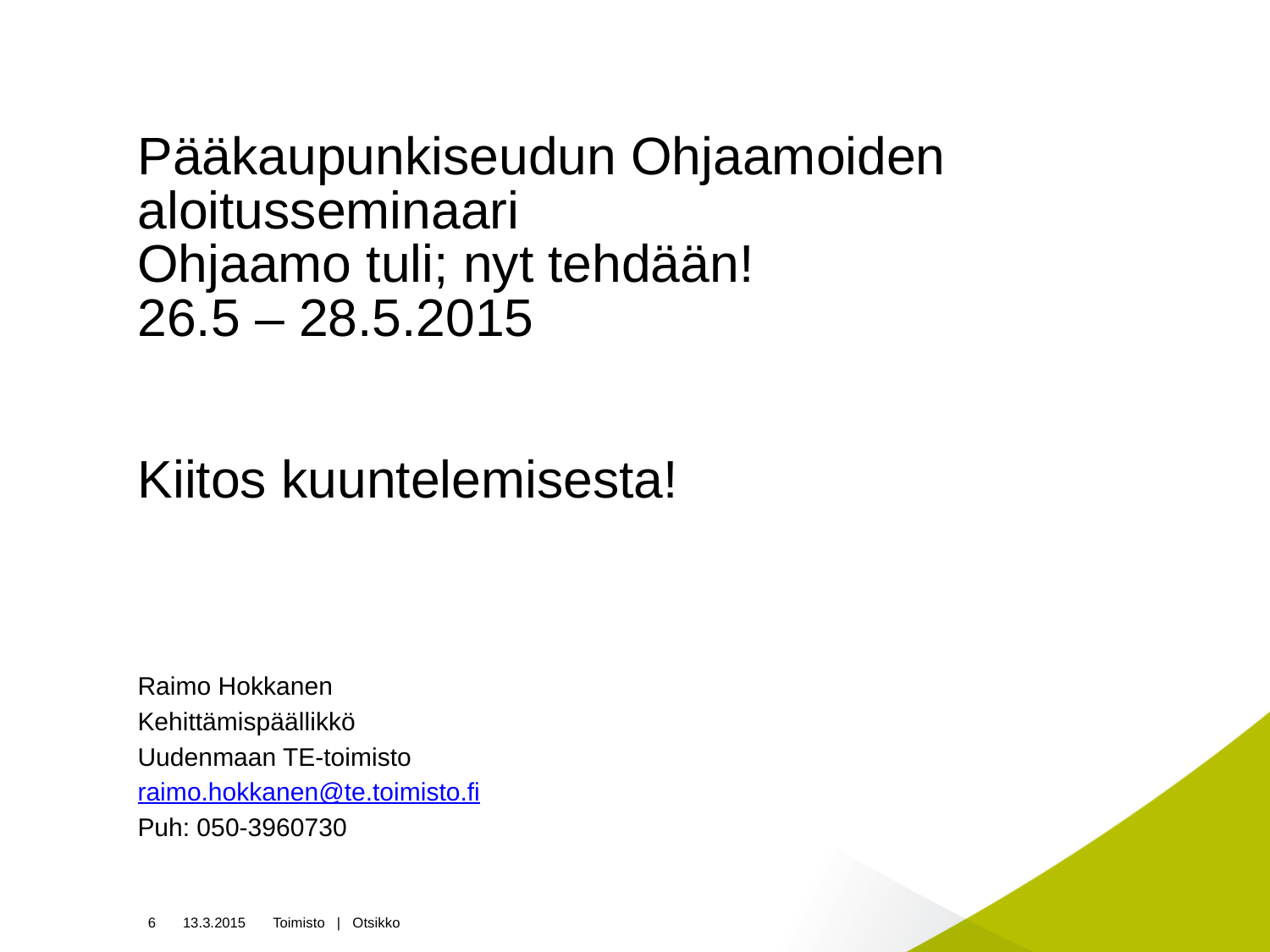

# Pääkaupunkiseudun Ohjaamoiden aloitusseminaari Ohjaamo tuli; nyt tehdään! 26.5 – 28.5.2015 Kiitos kuuntelemisesta!
Raimo Hokkanen
Kehittämispäällikkö
Uudenmaan TE-toimisto
raimo.hokkanen@te.toimisto.fi
Puh: 050-3960730

6
13.3.2015
Toimisto   |   Otsikko